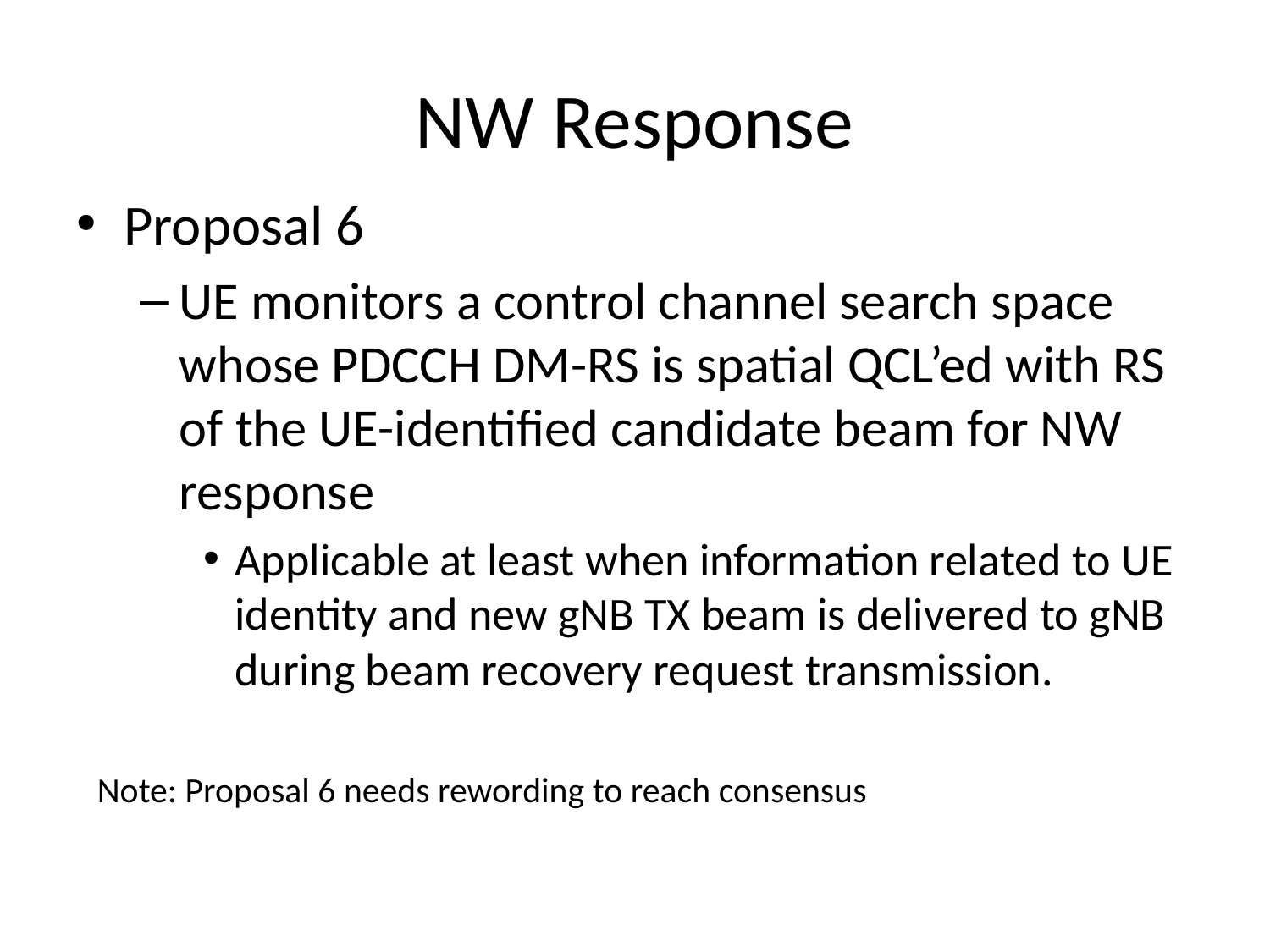

# NW Response
Proposal 6
UE monitors a control channel search space whose PDCCH DM-RS is spatial QCL’ed with RS of the UE-identified candidate beam for NW response
Applicable at least when information related to UE identity and new gNB TX beam is delivered to gNB during beam recovery request transmission.

Note: Proposal 6 needs rewording to reach consensus